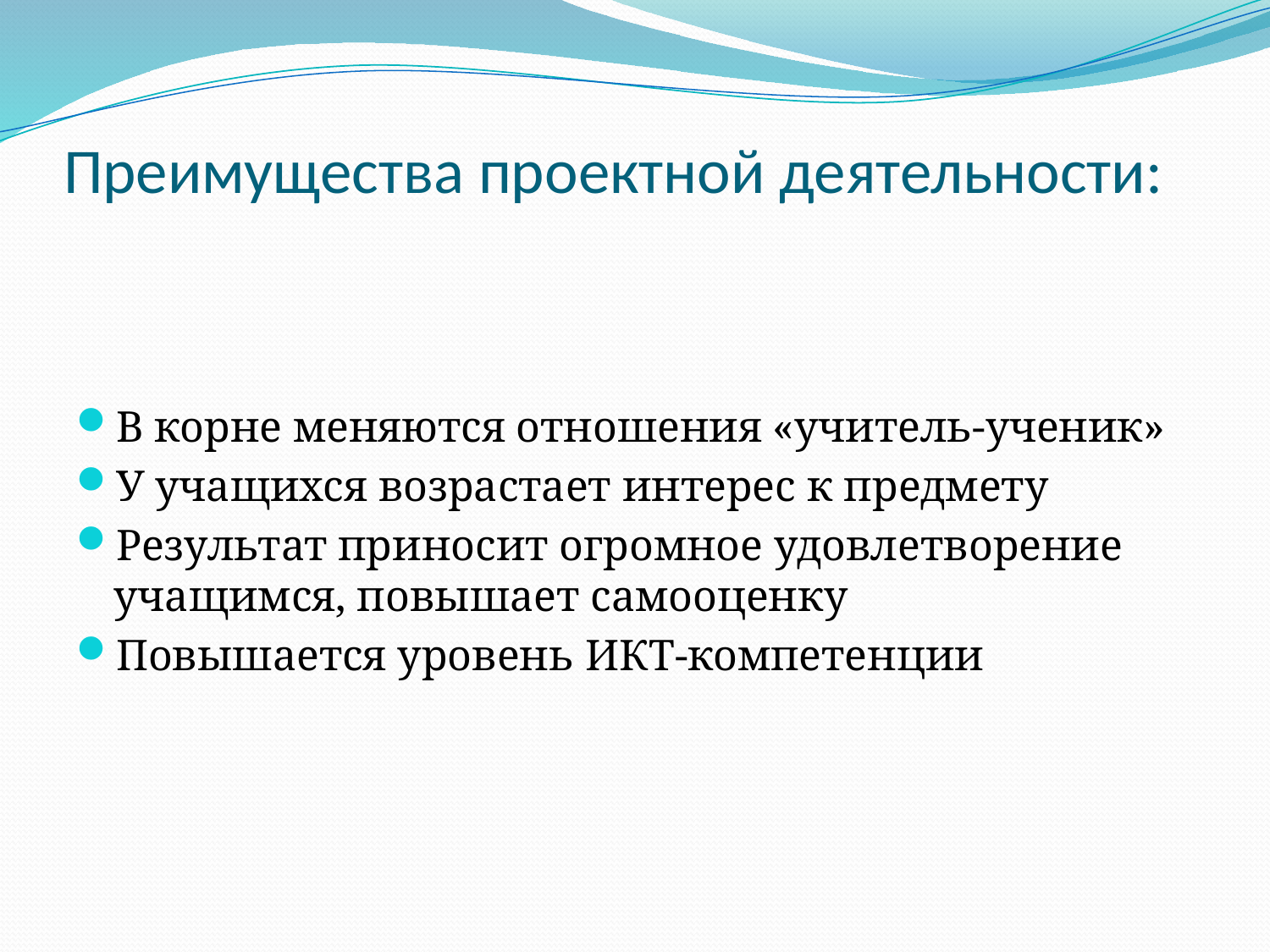

# Преимущества проектной деятельности:

В корне меняются отношения «учитель-ученик»
У учащихся возрастает интерес к предмету
Результат приносит огромное удовлетворение учащимся, повышает самооценку
Повышается уровень ИКТ-компетенции